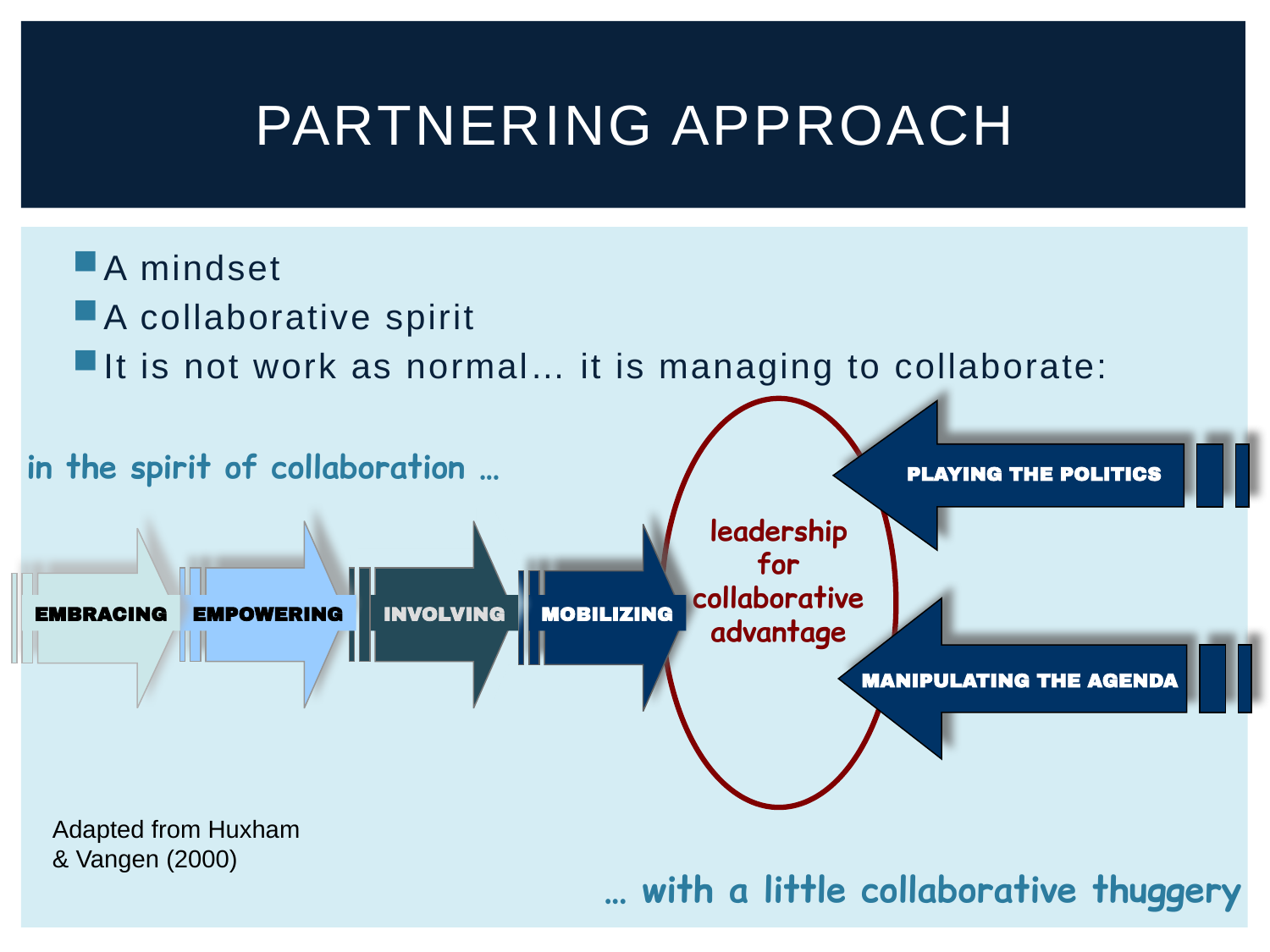

# Partnering approach
A mindset
A collaborative spirit
It is not work as normal… it is managing to collaborate:

leadership
for
collaborative advantage

in the spirit of collaboration …
PLAYING THE POLITICS

EMPOWERING

INVOLVING

MOBILIZING

EMBRACING

MANIPULATING THE AGENDA
Adapted from Huxham & Vangen (2000)
… with a little collaborative thuggery